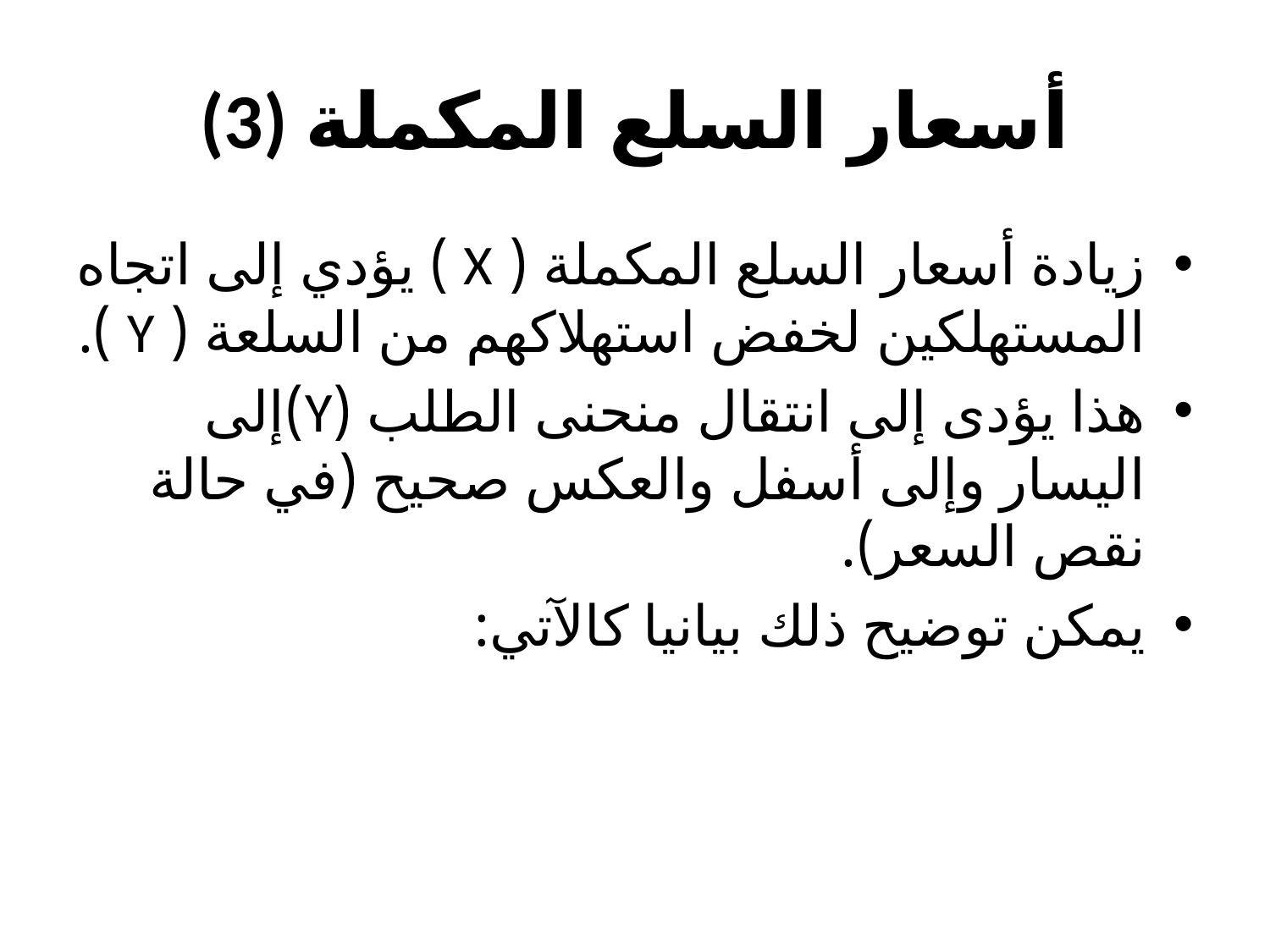

# (3) أسعار السلع المكملة
زيادة أسعار السلع المكملة ( X ) يؤدي إلى اتجاه المستهلكين لخفض استهلاكهم من السلعة ( Y ).
هذا يؤدى إلى انتقال منحنى الطلب (Y)إلى اليسار وإلى أسفل والعكس صحيح (في حالة نقص السعر).
يمكن توضيح ذلك بيانيا كالآتي: